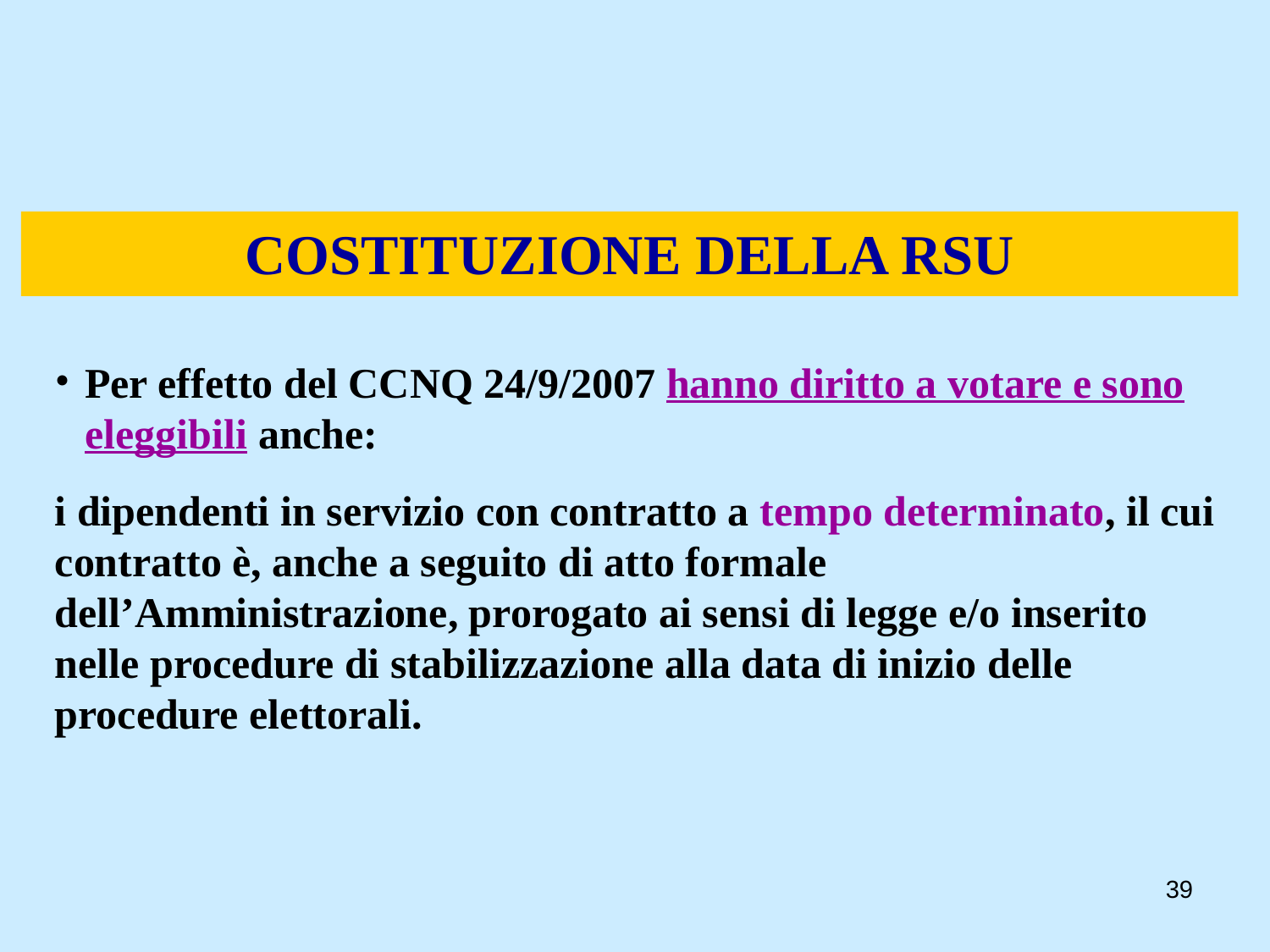

COSTITUZIONE DELLA RSU
Per effetto del CCNQ 24/9/2007 hanno diritto a votare e sono eleggibili anche:
i dipendenti in servizio con contratto a tempo determinato, il cui contratto è, anche a seguito di atto formale dell’Amministrazione, prorogato ai sensi di legge e/o inserito nelle procedure di stabilizzazione alla data di inizio delle procedure elettorali.

39